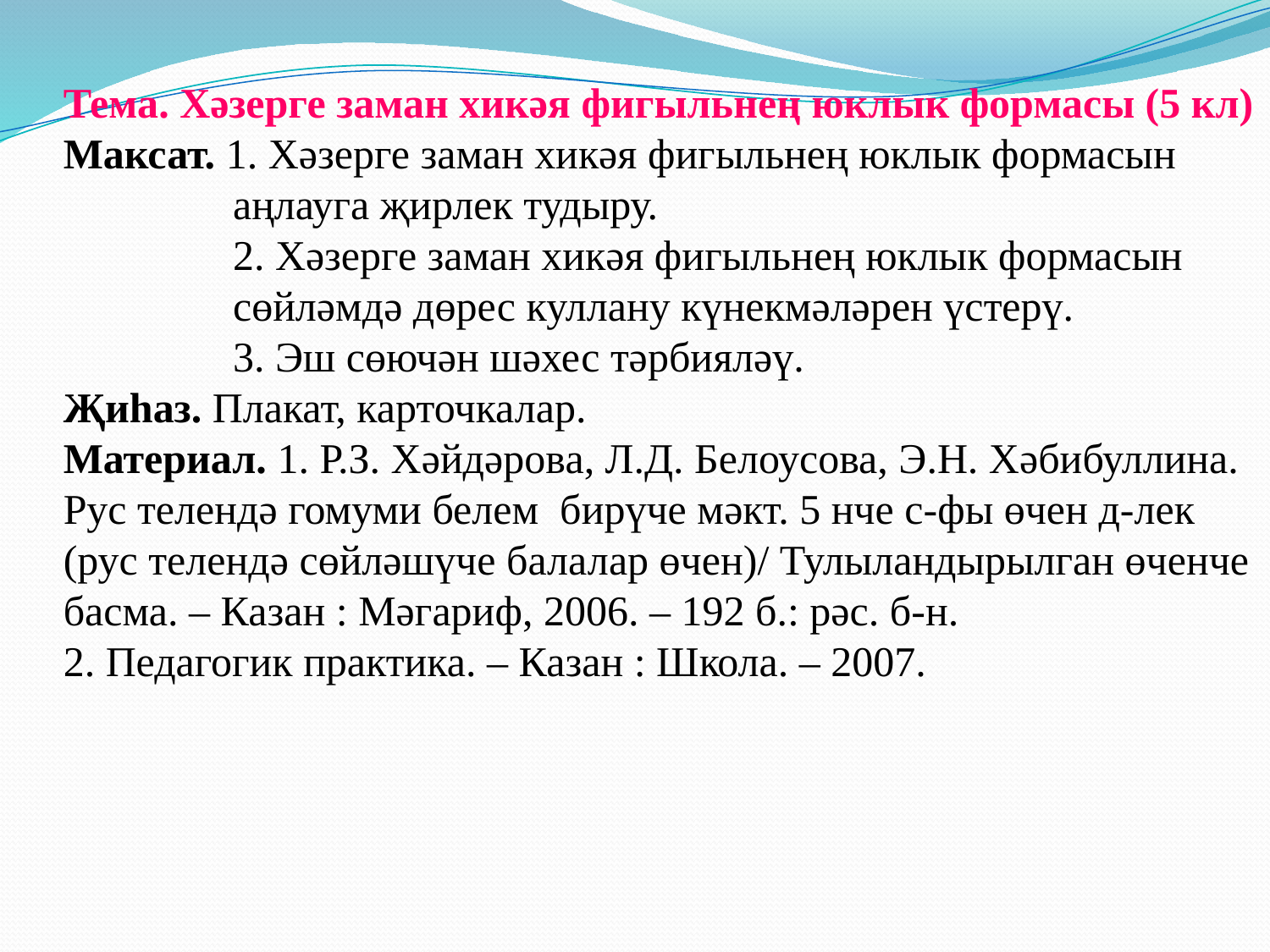

Тема. Хәзерге заман хикәя фигыльнең юклык формасы (5 кл)
Максат. 1. Хәзерге заман хикәя фигыльнең юклык формасын
                аңлауга җирлек тудыру.
                2. Хәзерге заман хикәя фигыльнең юклык формасын
                сөйләмдә дөрес куллану күнекмәләрен үстерү.
                3. Эш сөючән шәхес тәрбияләү.
Җиһаз. Плакат, карточкалар.
Материал. 1. Р.З. Хәйдәрова, Л.Д. Белоусова, Э.Н. Хәбибуллина.
Рус телендә гомуми белем  бирүче мәкт. 5 нче с-фы өчен д-лек
(рус телендә сөйләшүче балалар өчен)/ Тулыландырылган өченче
басма. – Казан : Мәгариф, 2006. – 192 б.: рәс. б-н.
2. Педагогик практика. – Казан : Школа. – 2007.